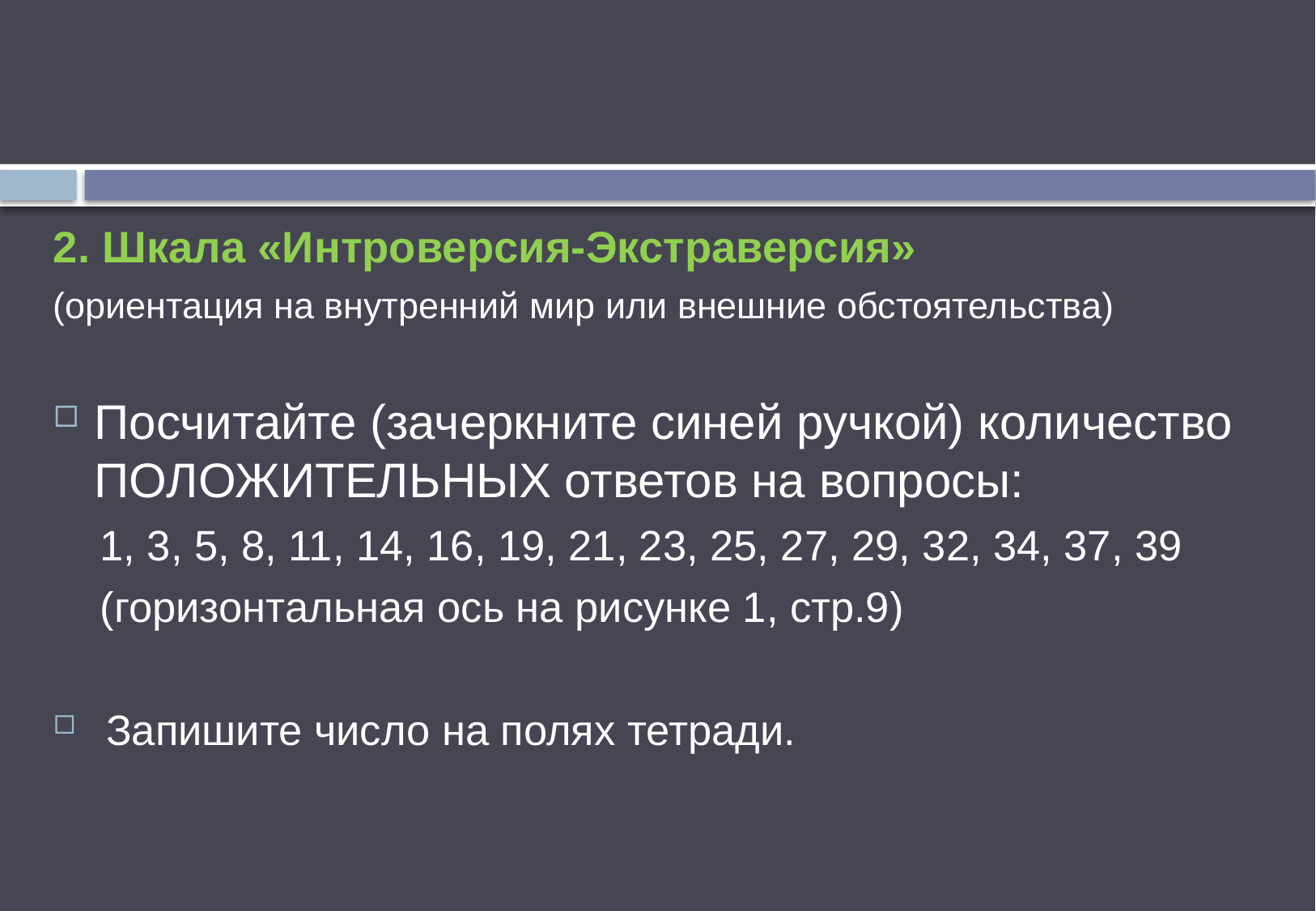

2. Шкала «Интроверсия-Экстраверсия»
(ориентация на внутренний мир или внешние обстоятельства)

Посчитайте (зачеркните синей ручкой) количество ПОЛОЖИТЕЛЬНЫХ ответов на вопросы:
    1, 3, 5, 8, 11, 14, 16, 19, 21, 23, 25, 27, 29, 32, 34, 37, 39
    (горизонтальная ось на рисунке 1, стр.9)

 Запишите число на полях тетради.